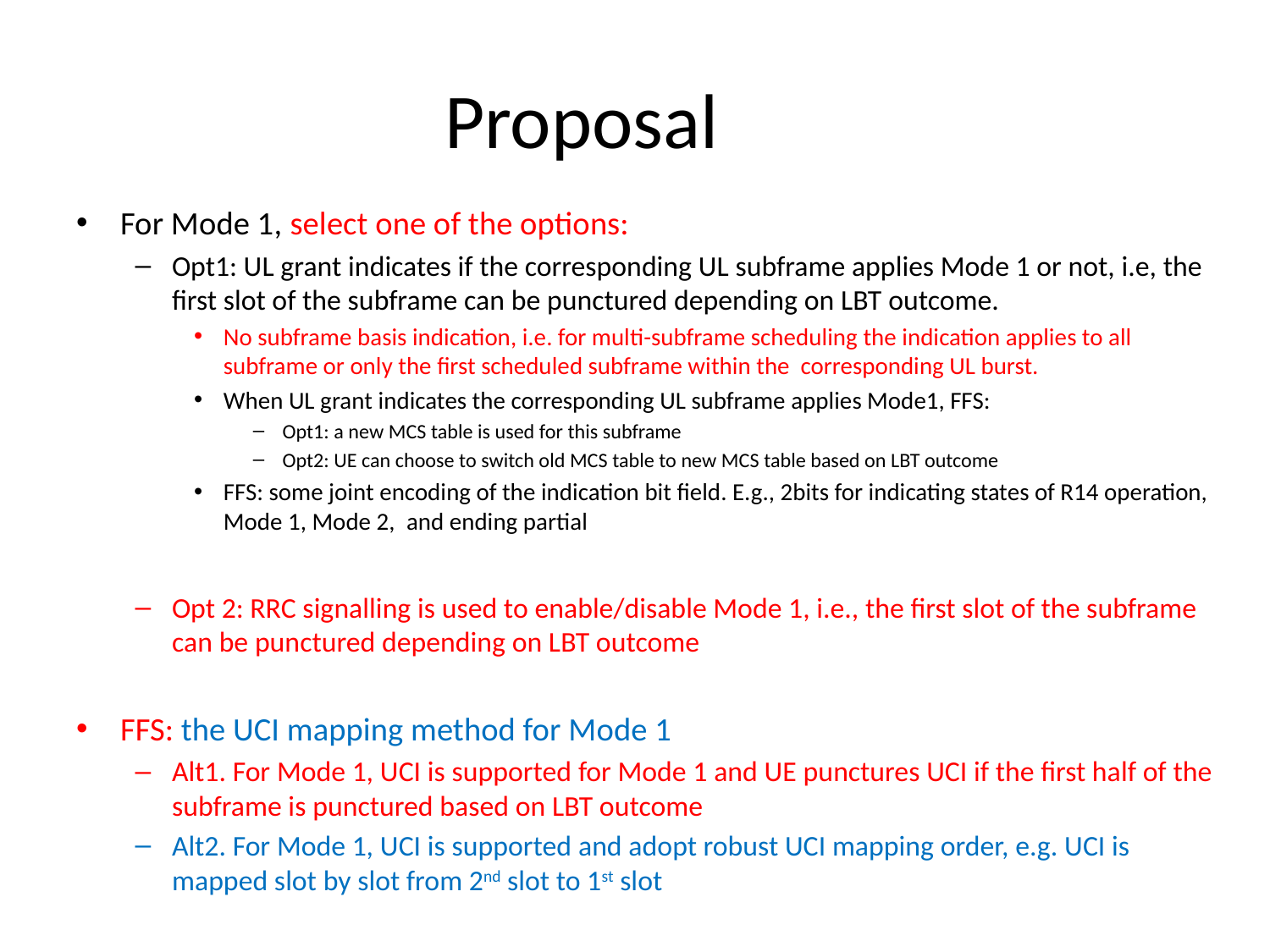

# Proposal
For Mode 1, select one of the options:
Opt1: UL grant indicates if the corresponding UL subframe applies Mode 1 or not, i.e, the first slot of the subframe can be punctured depending on LBT outcome.
No subframe basis indication, i.e. for multi-subframe scheduling the indication applies to all subframe or only the first scheduled subframe within the  corresponding UL burst.
When UL grant indicates the corresponding UL subframe applies Mode1, FFS:
Opt1: a new MCS table is used for this subframe
Opt2: UE can choose to switch old MCS table to new MCS table based on LBT outcome
FFS: some joint encoding of the indication bit field. E.g., 2bits for indicating states of R14 operation, Mode 1, Mode 2,  and ending partial

Opt 2: RRC signalling is used to enable/disable Mode 1, i.e., the first slot of the subframe can be punctured depending on LBT outcome

FFS: the UCI mapping method for Mode 1
Alt1. For Mode 1, UCI is supported for Mode 1 and UE punctures UCI if the first half of the subframe is punctured based on LBT outcome
Alt2. For Mode 1, UCI is supported and adopt robust UCI mapping order, e.g. UCI is mapped slot by slot from 2nd slot to 1st slot